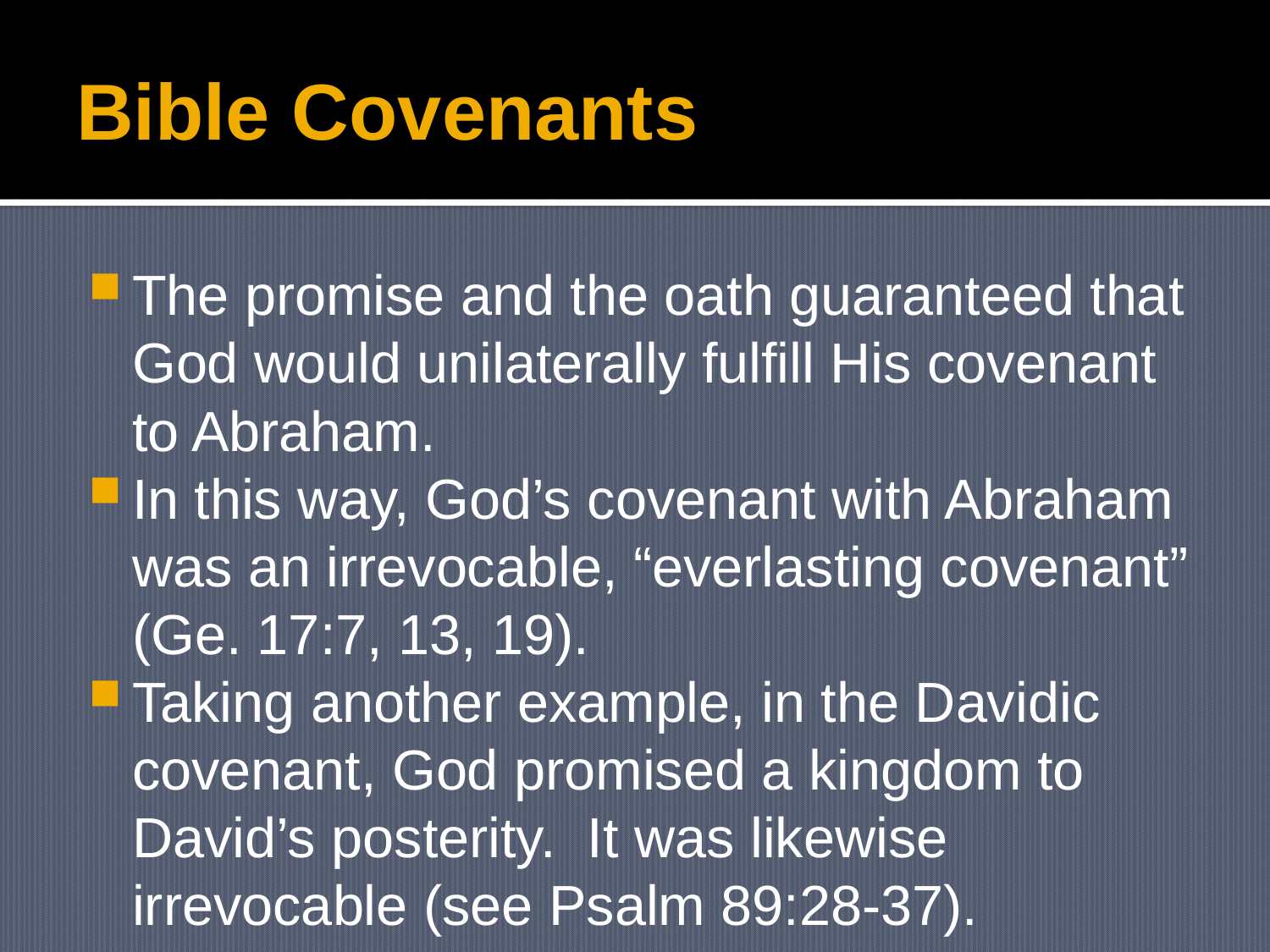

# Bible Covenants
The promise and the oath guaranteed that God would unilaterally fulfill His covenant to Abraham.
In this way, God’s covenant with Abraham was an irrevocable, “everlasting covenant” (Ge. 17:7, 13, 19).
Taking another example, in the Davidic covenant, God promised a kingdom to David’s posterity.  It was likewise irrevocable (see Psalm 89:28-37).